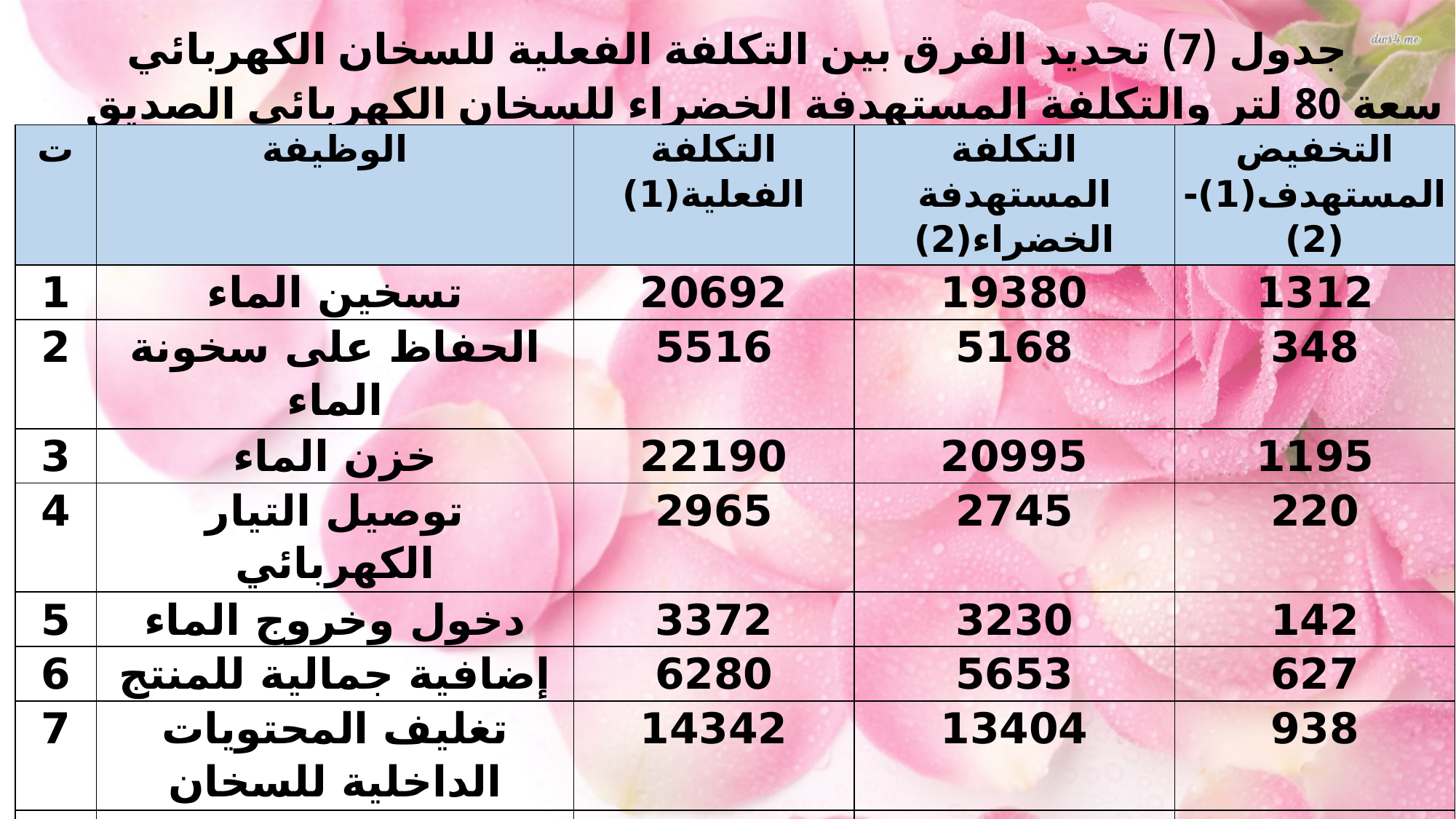

جدول (7) تحديد الفرق بين التكلفة الفعلية للسخان الكهربائي سعة 80 لتر والتكلفة المستهدفة الخضراء للسخان الكهربائي الصديق للبيئة سعة 80 لتر
| ت | الوظيفة | التكلفة الفعلية(1) | التكلفة المستهدفة الخضراء(2) | التخفيض المستهدف(1)-(2) |
| --- | --- | --- | --- | --- |
| 1 | تسخين الماء | 20692 | 19380 | 1312 |
| 2 | الحفاظ على سخونة الماء | 5516 | 5168 | 348 |
| 3 | خزن الماء | 22190 | 20995 | 1195 |
| 4 | توصيل التيار الكهربائي | 2965 | 2745 | 220 |
| 5 | دخول وخروج الماء | 3372 | 3230 | 142 |
| 6 | إضافية جمالية للمنتج | 6280 | 5653 | 627 |
| 7 | تغليف المحتويات الداخلية للسخان | 14342 | 13404 | 938 |
| 8 | تثبيت السخان | 9505 | 8883 | 622 |
| 9 | تنظيف المعدن | 1410 | 1292 | 118 |
| الإجمالي |  | 86272 | 80750 | 5522 |